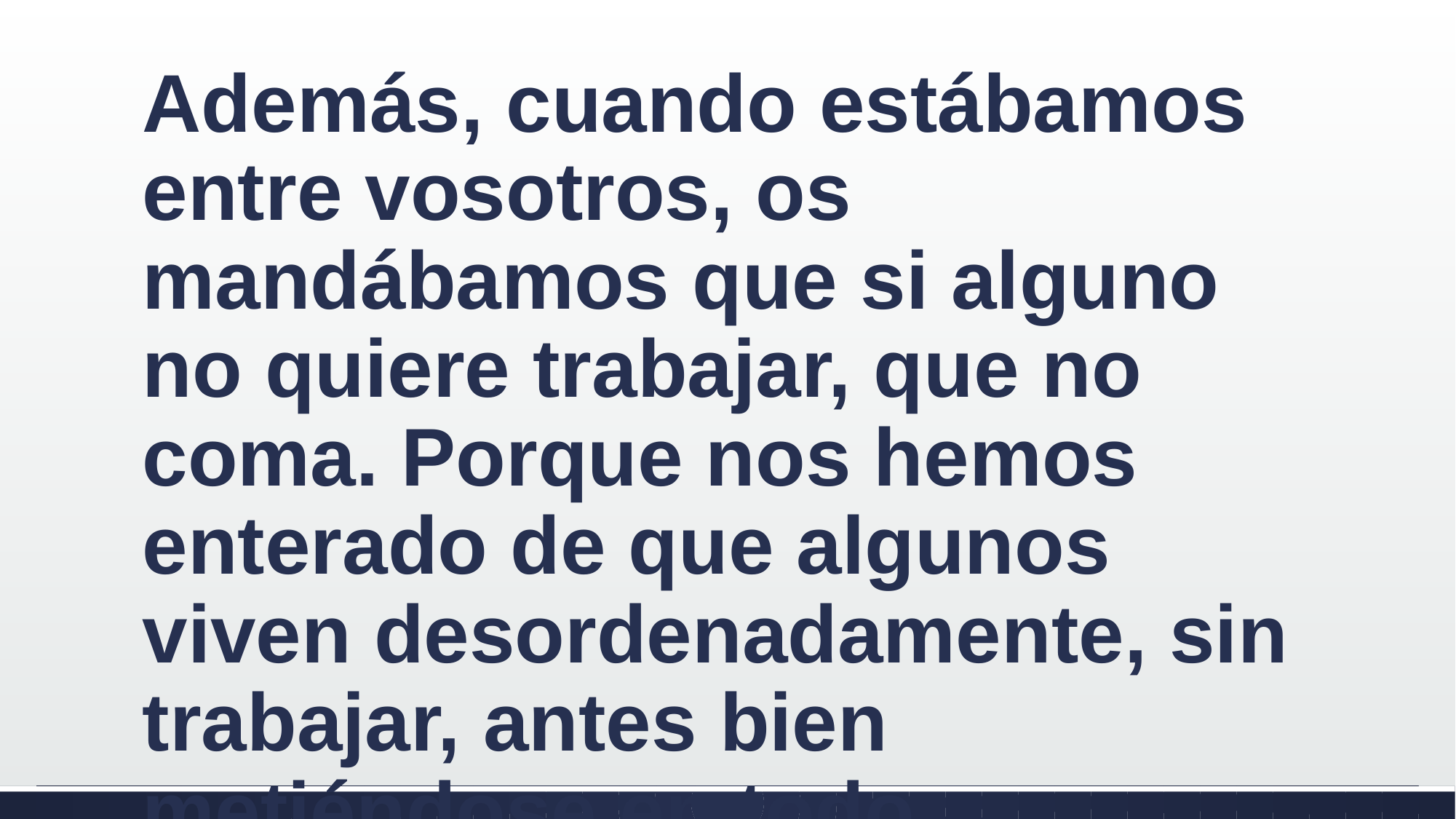

Además, cuando estábamos entre vosotros, os mandábamos que si alguno no quiere trabajar, que no coma. Porque nos hemos enterado de que algunos viven desordenadamente, sin trabajar, antes bien metiéndose en todo.
#